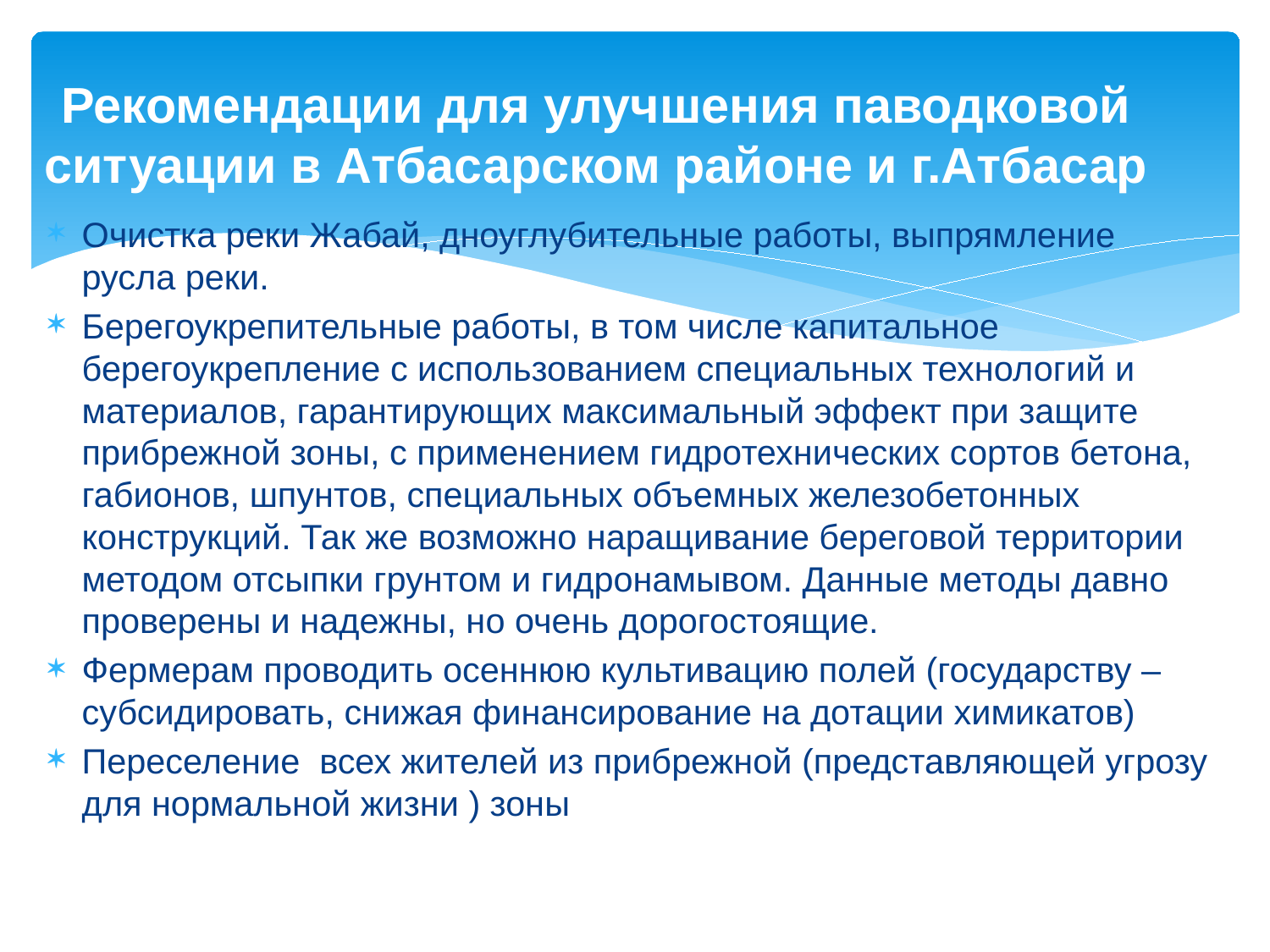

# Рекомендации для улучшения паводковой ситуации в Атбасарском районе и г.Атбасар
Очистка реки Жабай, дноуглубительные работы, выпрямление русла реки.
Берегоукрепительные работы, в том числе капитальное берегоукрепление с использованием специальных технологий и материалов, гарантирующих максимальный эффект при защите прибрежной зоны, с применением гидротехнических сортов бетона, габионов, шпунтов, специальных объемных железобетонных конструкций. Так же возможно наращивание береговой территории методом отсыпки грунтом и гидронамывом. Данные методы давно проверены и надежны, но очень дорогостоящие.
Фермерам проводить осеннюю культивацию полей (государству – субсидировать, снижая финансирование на дотации химикатов)
Переселение  всех жителей из прибрежной (представляющей угрозу для нормальной жизни ) зоны